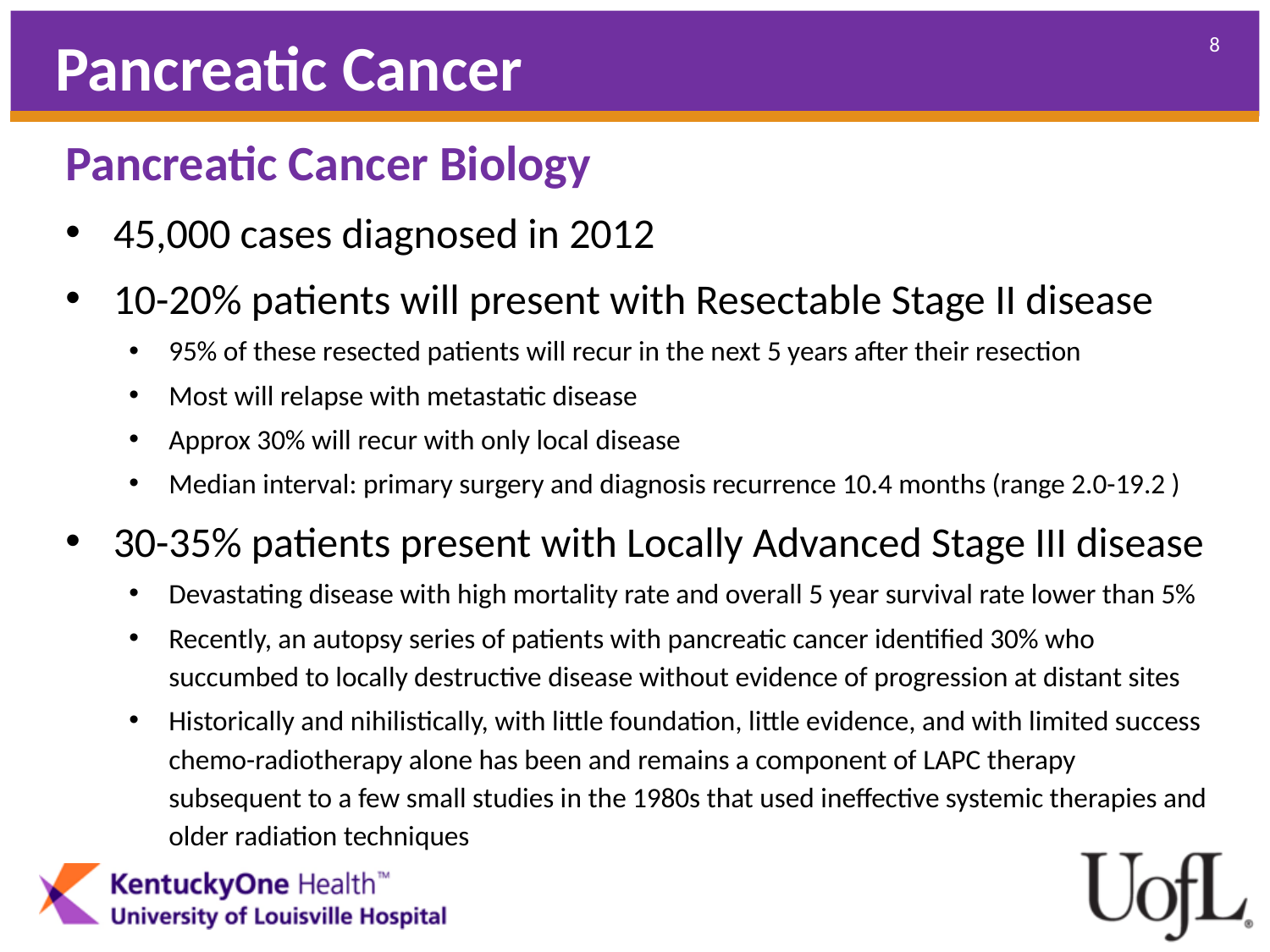

Pancreatic Cancer
Pancreatic Cancer Biology
45,000 cases diagnosed in 2012
10-20% patients will present with Resectable Stage II disease
95% of these resected patients will recur in the next 5 years after their resection
Most will relapse with metastatic disease
Approx 30% will recur with only local disease
Median interval: primary surgery and diagnosis recurrence 10.4 months (range 2.0-19.2 )
30-35% patients present with Locally Advanced Stage III disease
Devastating disease with high mortality rate and overall 5 year survival rate lower than 5%
Recently, an autopsy series of patients with pancreatic cancer identified 30% who succumbed to locally destructive disease without evidence of progression at distant sites
Historically and nihilistically, with little foundation, little evidence, and with limited success chemo-radiotherapy alone has been and remains a component of LAPC therapy subsequent to a few small studies in the 1980s that used ineffective systemic therapies and older radiation techniques